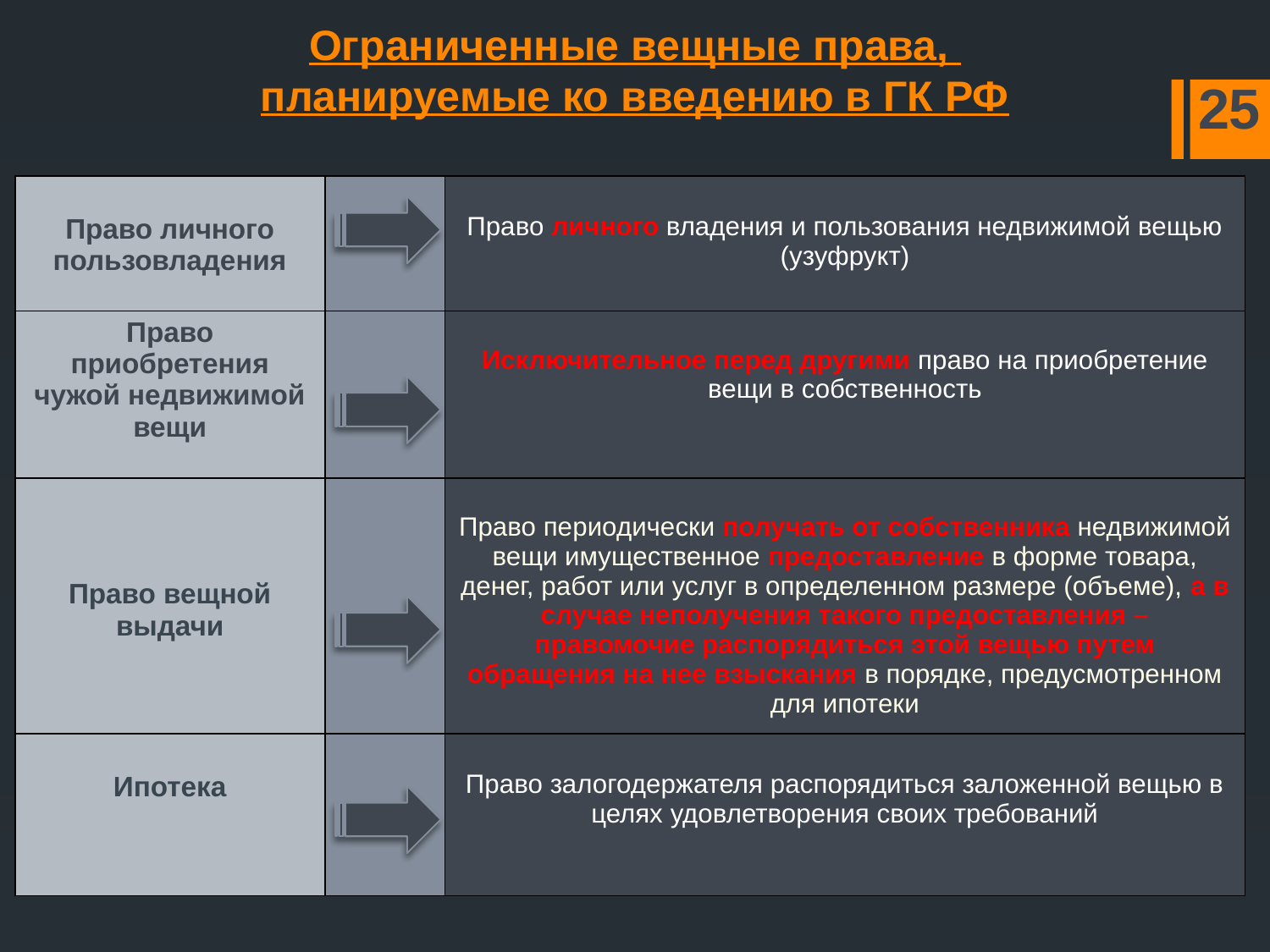

Ограниченные вещные права,
планируемые ко введению в ГК РФ
25
| Право личного пользовладения |  | Право личного владения и пользования недвижимой вещью (узуфрукт) |
| --- | --- | --- |
| Право приобретения чужой недвижимой вещи |  | Исключительное перед другими право на приобретение вещи в собственность |
| Право вещной выдачи |  | Право периодически получать от собственника недвижимой вещи имущественное предоставление в форме товара, денег, работ или услуг в определенном размере (объеме), а в случае неполучения такого предоставления – правомочие распорядиться этой вещью путем обращения на нее взыскания в порядке, предусмотренном для ипотеки |
| Ипотека |  | Право залогодержателя распорядиться заложенной вещью в целях удовлетворения своих требований |

#